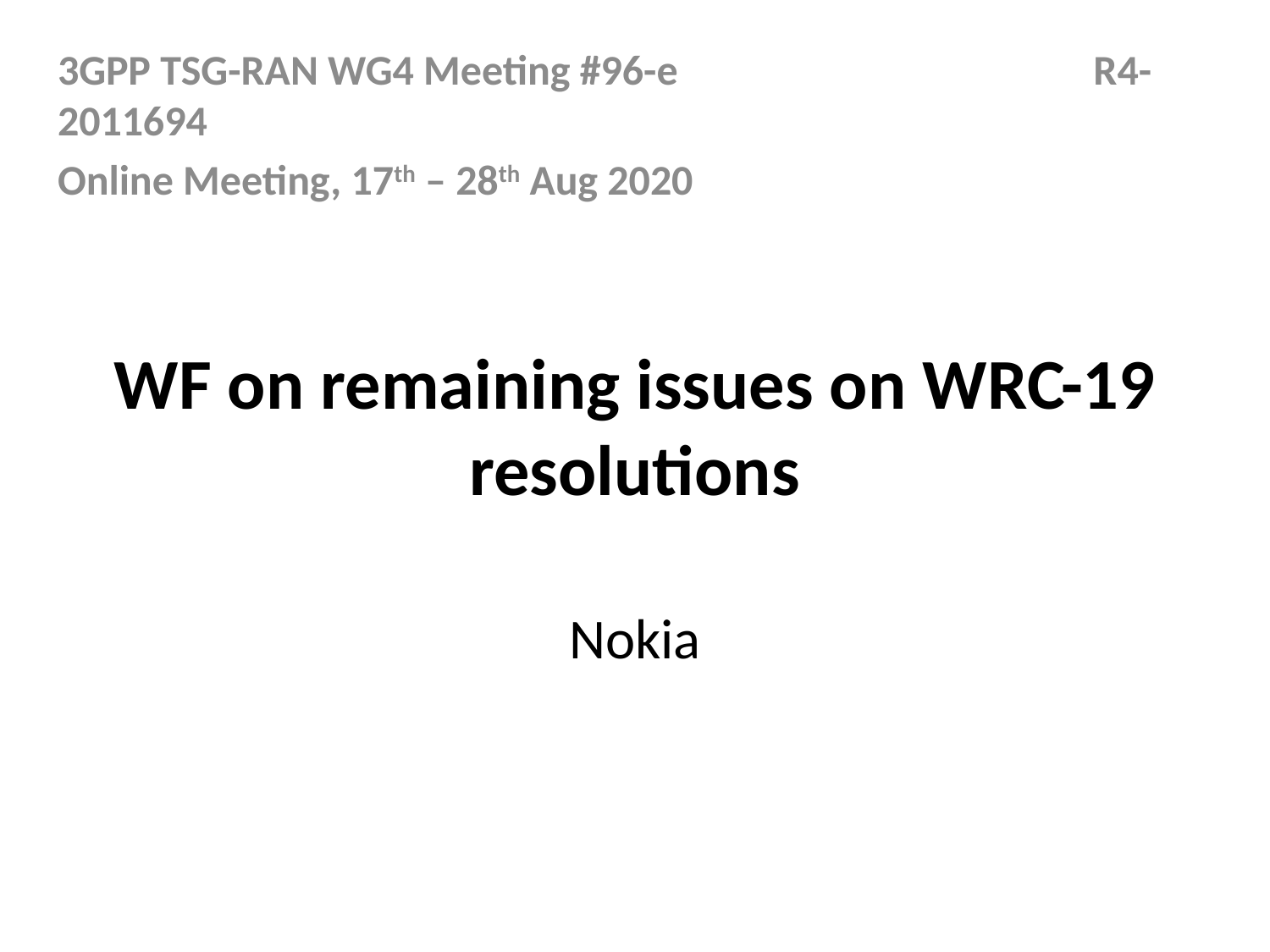

3GPP TSG-RAN WG4 Meeting #96-e    	　　　　　　 R4-2011694
Online Meeting, 17th – 28th Aug 2020
# WF on remaining issues on WRC-19 resolutions
Nokia